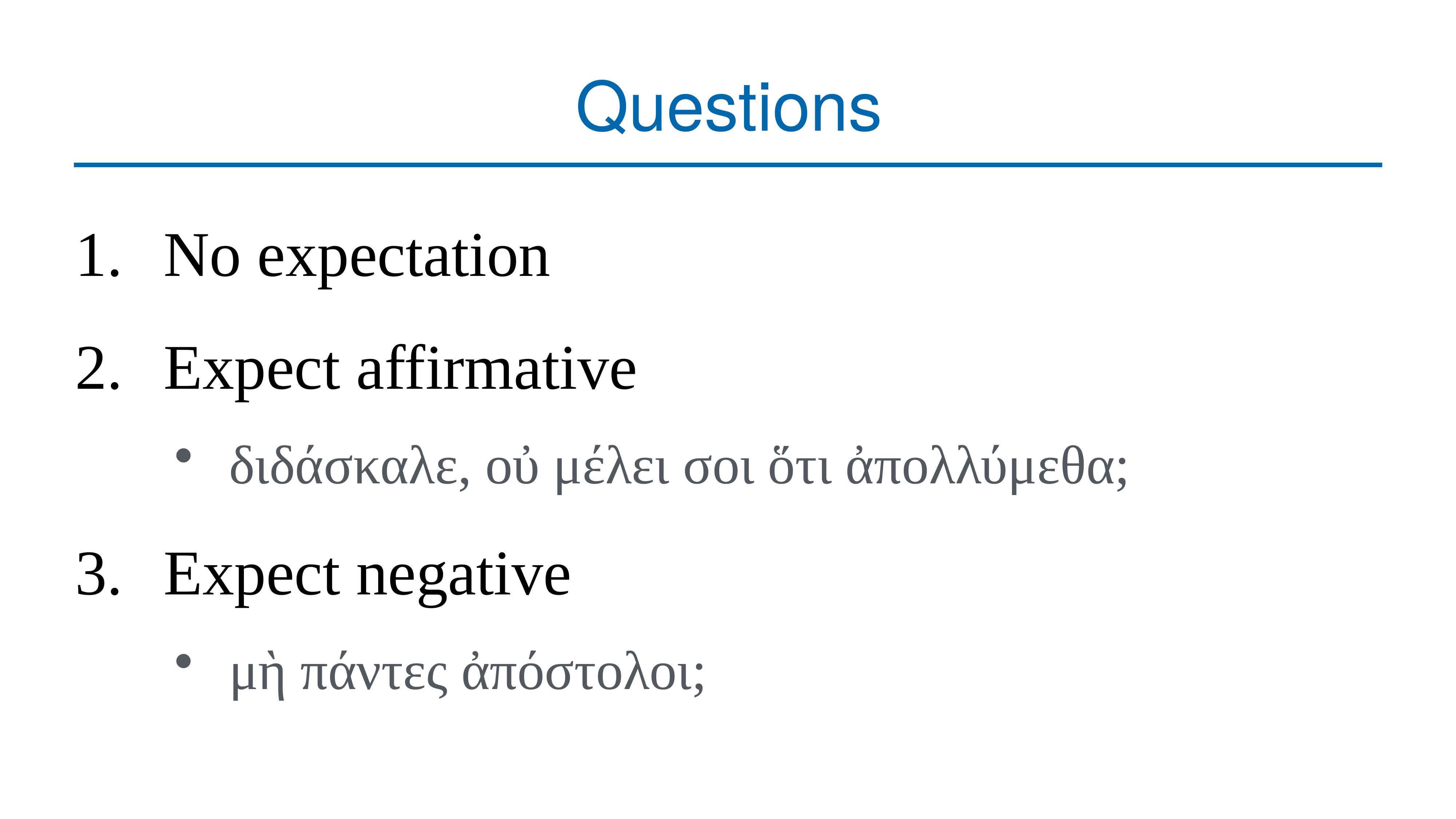

# Questions
No expectation
Expect affirmative
διδάσκαλε, οὐ μέλει σοι ὅτι ἀπολλύμεθα;
Expect negative
μὴ πάντες ἀπόστολοι;